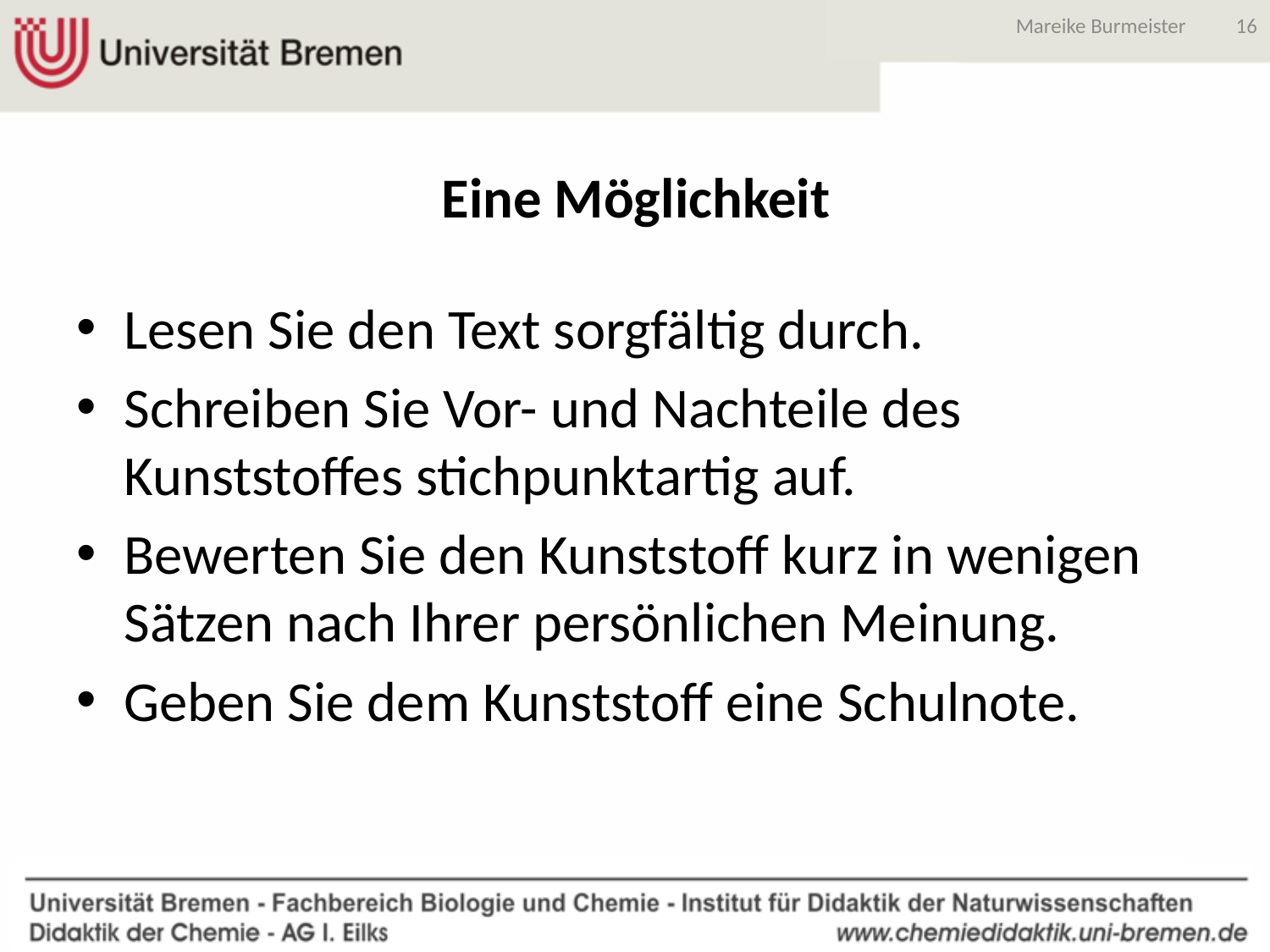

16
Mareike Burmeister
# Eine Möglichkeit
Lesen Sie den Text sorgfältig durch.
Schreiben Sie Vor- und Nachteile des Kunststoffes stichpunktartig auf.
Bewerten Sie den Kunststoff kurz in wenigen Sätzen nach Ihrer persönlichen Meinung.
Geben Sie dem Kunststoff eine Schulnote.